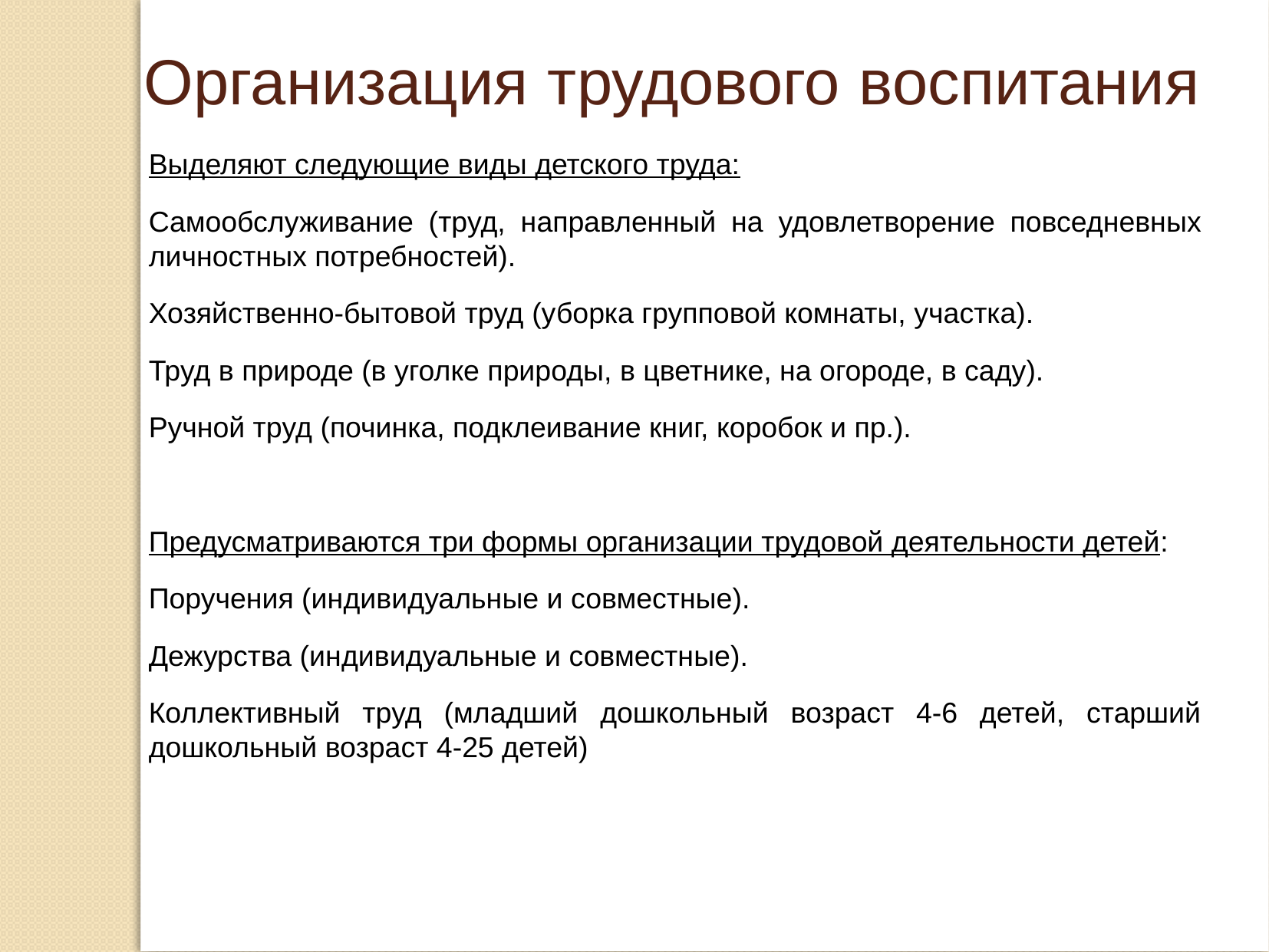

Организация трудового воспитания
Выделяют следующие виды детского труда:
Самообслуживание (труд, направленный на удовлетворение повседневных личностных потребностей).
Хозяйственно-бытовой труд (уборка групповой комнаты, участка).
Труд в природе (в уголке природы, в цветнике, на огороде, в саду).
Ручной труд (починка, подклеивание книг, коробок и пр.).

Предусматриваются три формы организации трудовой деятельности детей:
Поручения (индивидуальные и совместные).
Дежурства (индивидуальные и совместные).
Коллективный труд (младший дошкольный возраст 4-6 детей, старший дошкольный возраст 4-25 детей)